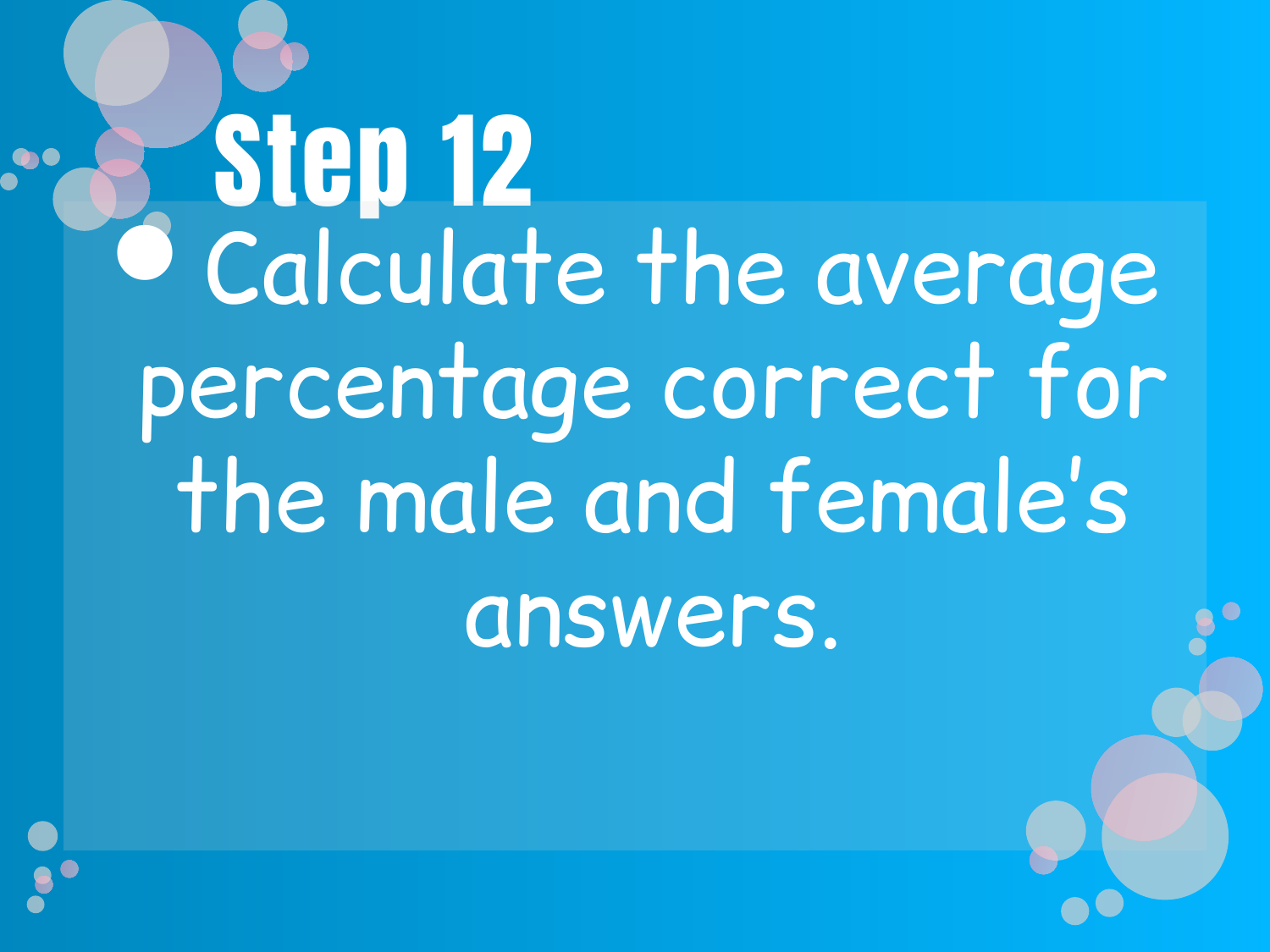

# Step 12
Calculate the average percentage correct for the male and female’s answers.